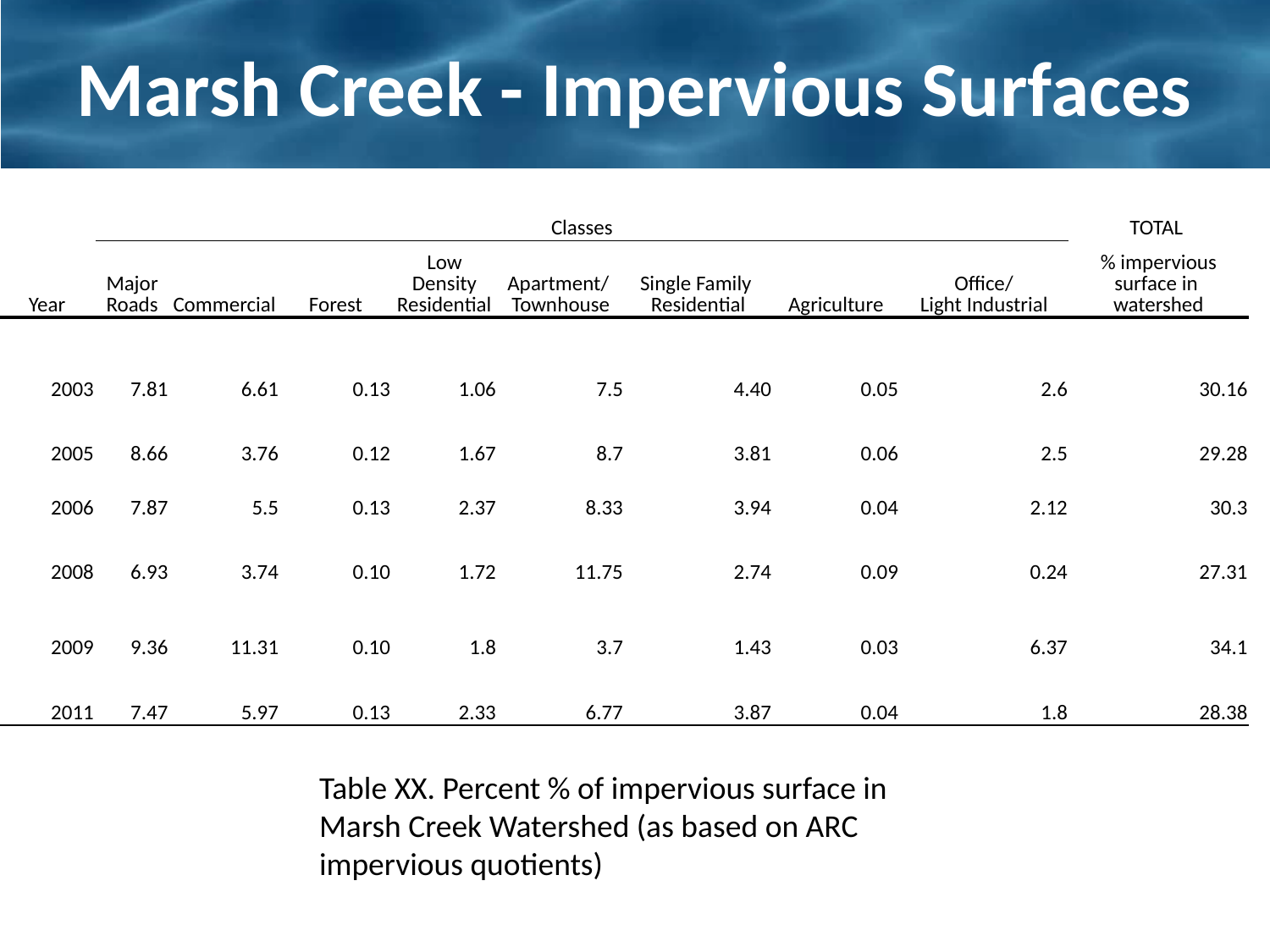

# Marsh Creek - Impervious Surfaces
|  | Classes |  |  |  |  |  |  |  | TOTAL |
| --- | --- | --- | --- | --- | --- | --- | --- | --- | --- |
| Year | Major Roads | Commercial | Forest | Low Density Residential | Apartment/ Townhouse | Single Family Residential | Agriculture | Office/ Light Industrial | % impervious surface in watershed |
| 2003 | 7.81 | 6.61 | 0.13 | 1.06 | 7.5 | 4.40 | 0.05 | 2.6 | 30.16 |
| 2005 | 8.66 | 3.76 | 0.12 | 1.67 | 8.7 | 3.81 | 0.06 | 2.5 | 29.28 |
| 2006 | 7.87 | 5.5 | 0.13 | 2.37 | 8.33 | 3.94 | 0.04 | 2.12 | 30.3 |
| 2008 | 6.93 | 3.74 | 0.10 | 1.72 | 11.75 | 2.74 | 0.09 | 0.24 | 27.31 |
| 2009 | 9.36 | 11.31 | 0.10 | 1.8 | 3.7 | 1.43 | 0.03 | 6.37 | 34.1 |
| 2011 | 7.47 | 5.97 | 0.13 | 2.33 | 6.77 | 3.87 | 0.04 | 1.8 | 28.38 |

Table XX. Percent % of impervious surface in Marsh Creek Watershed (as based on ARC impervious quotients)